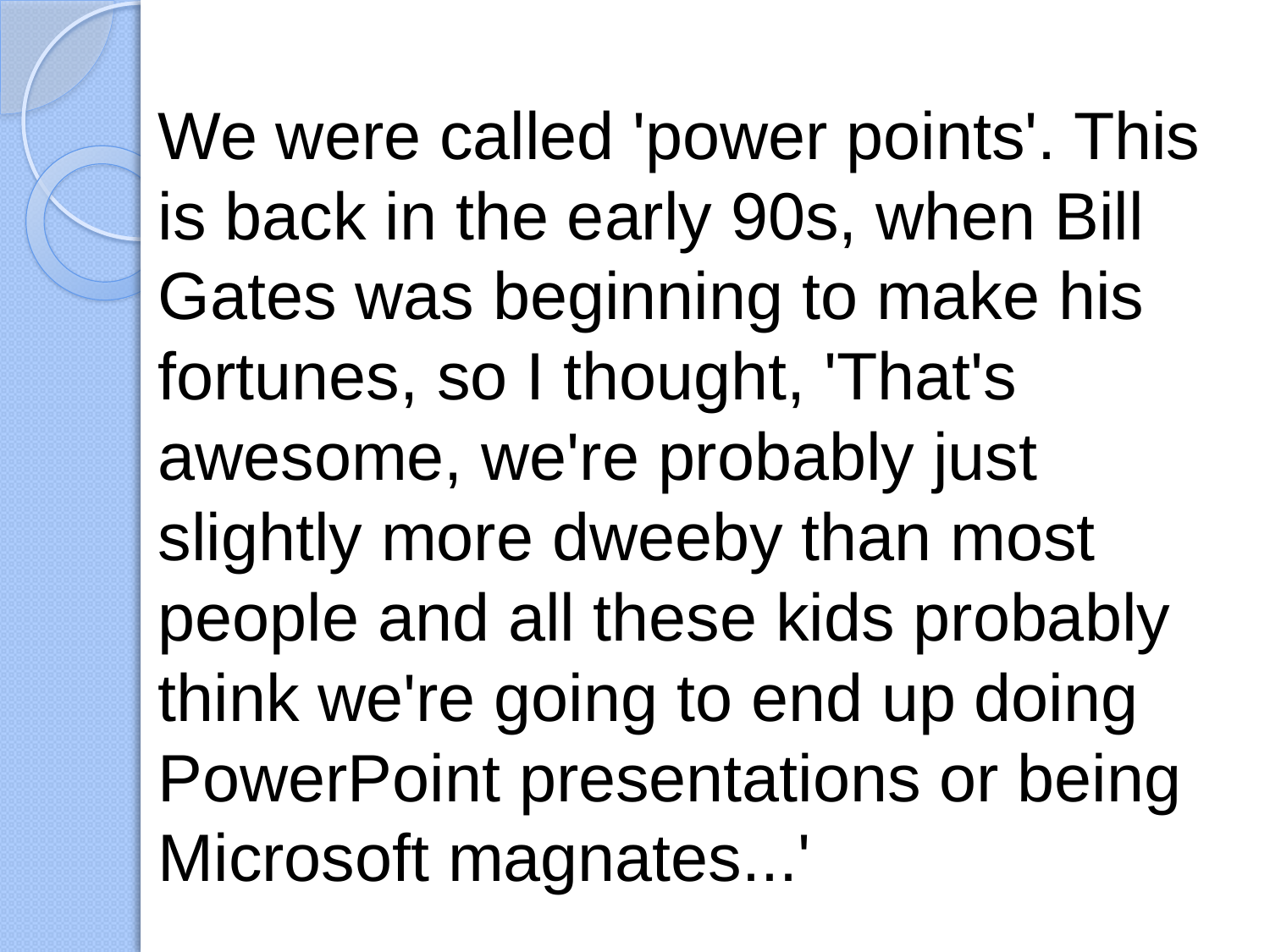

#
We were called 'power points'. This is back in the early 90s, when Bill Gates was beginning to make his fortunes, so I thought, 'That's awesome, we're probably just slightly more dweeby than most people and all these kids probably think we're going to end up doing PowerPoint presentations or being Microsoft magnates...'